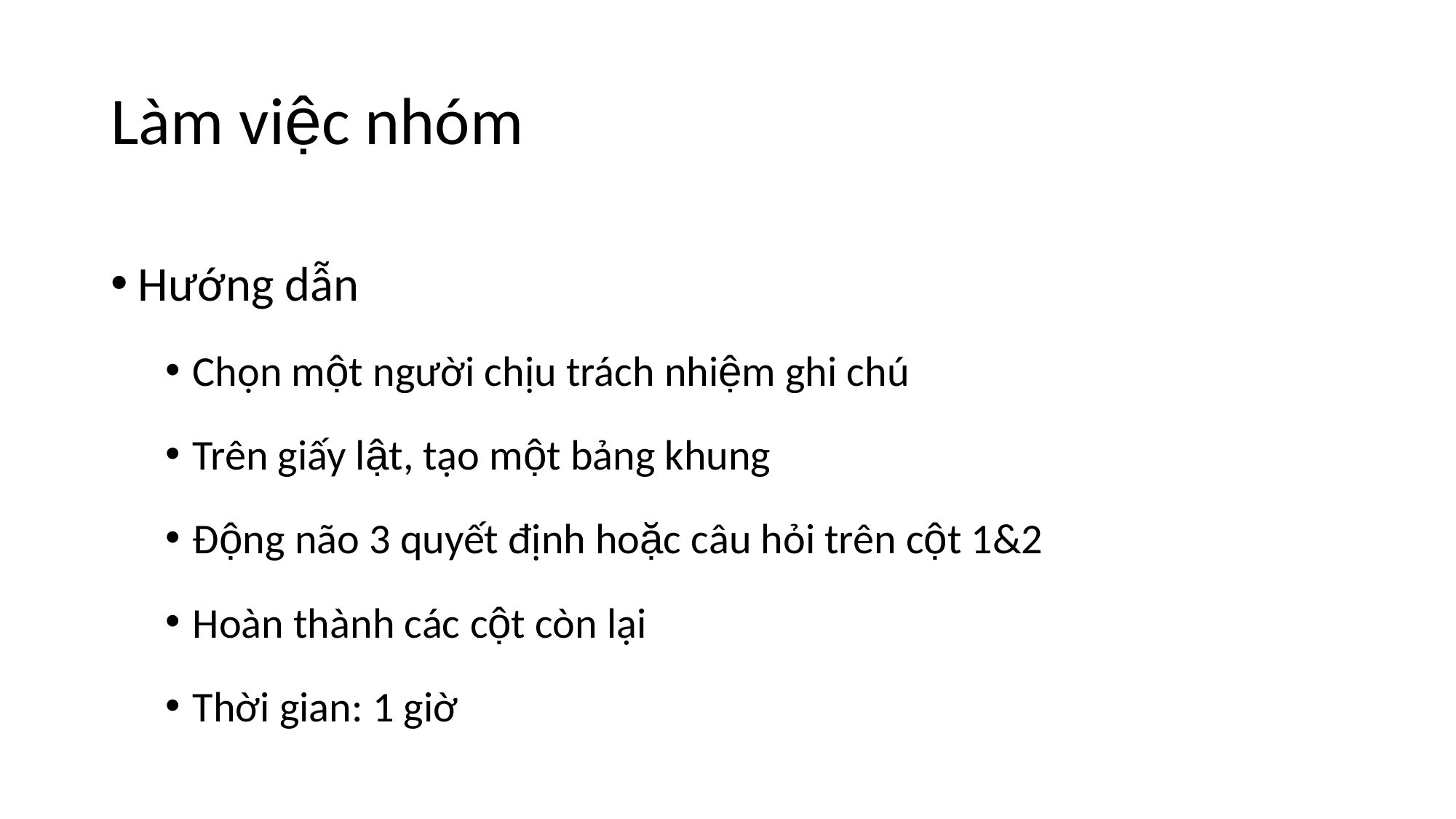

# Làm việc nhóm
Hướng dẫn
Chọn một người chịu trách nhiệm ghi chú
Trên giấy lật, tạo một bảng khung
Động não 3 quyết định hoặc câu hỏi trên cột 1&2
Hoàn thành các cột còn lại
Thời gian: 1 giờ